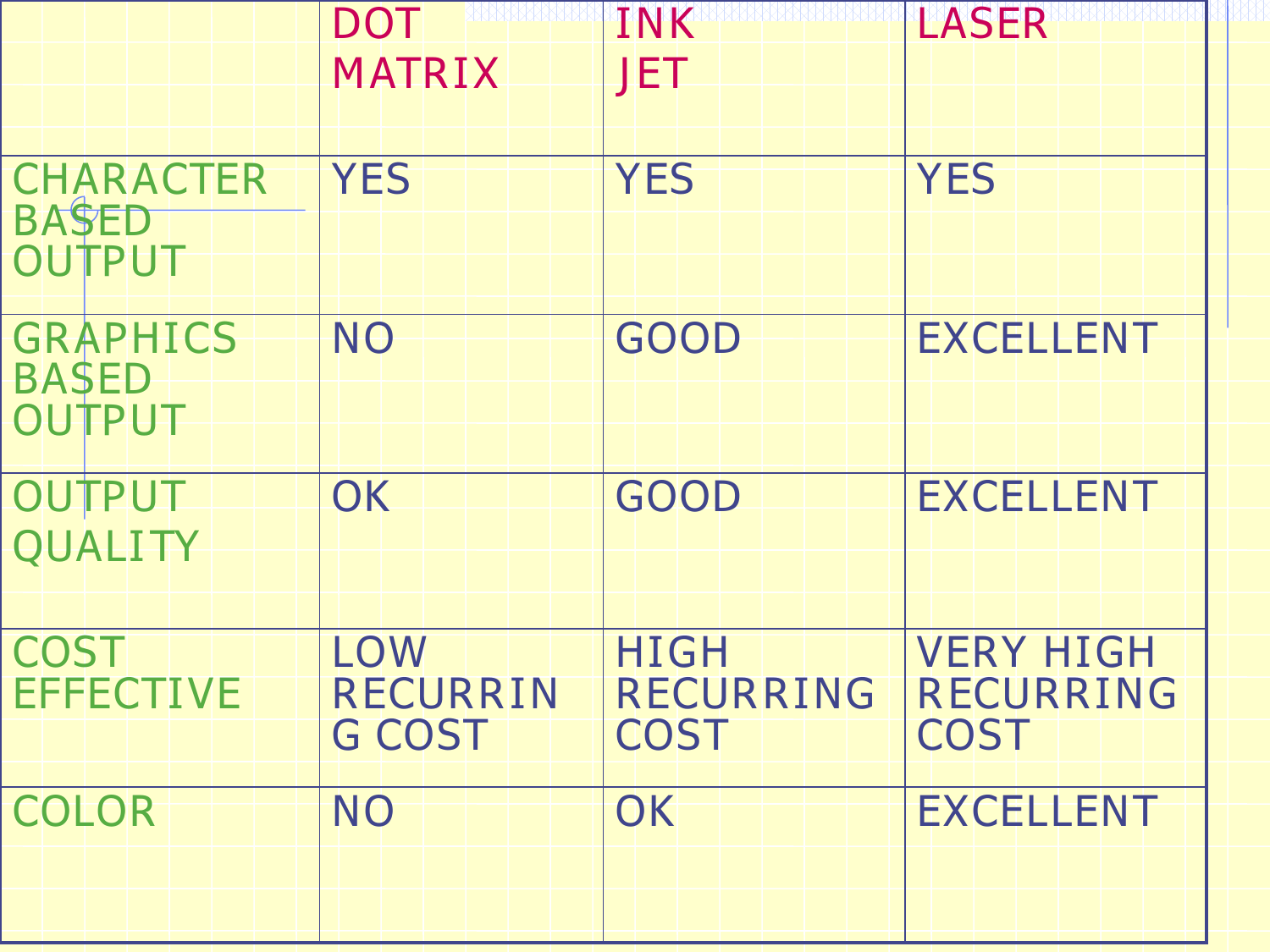

|  | DOT MATRIX | INK JET | LASER |
| --- | --- | --- | --- |
| CHARACTER BASED OUTPUT | YES | YES | YES |
| GRAPHICS BASED OUTPUT | NO | GOOD | EXCELLENT |
| OUTPUT QUALITY | OK | GOOD | EXCELLENT |
| COST EFFECTIVE | LOW RECURRING COST | HIGH RECURRING COST | VERY HIGH RECURRING COST |
| COLOR | NO | OK | EXCELLENT |